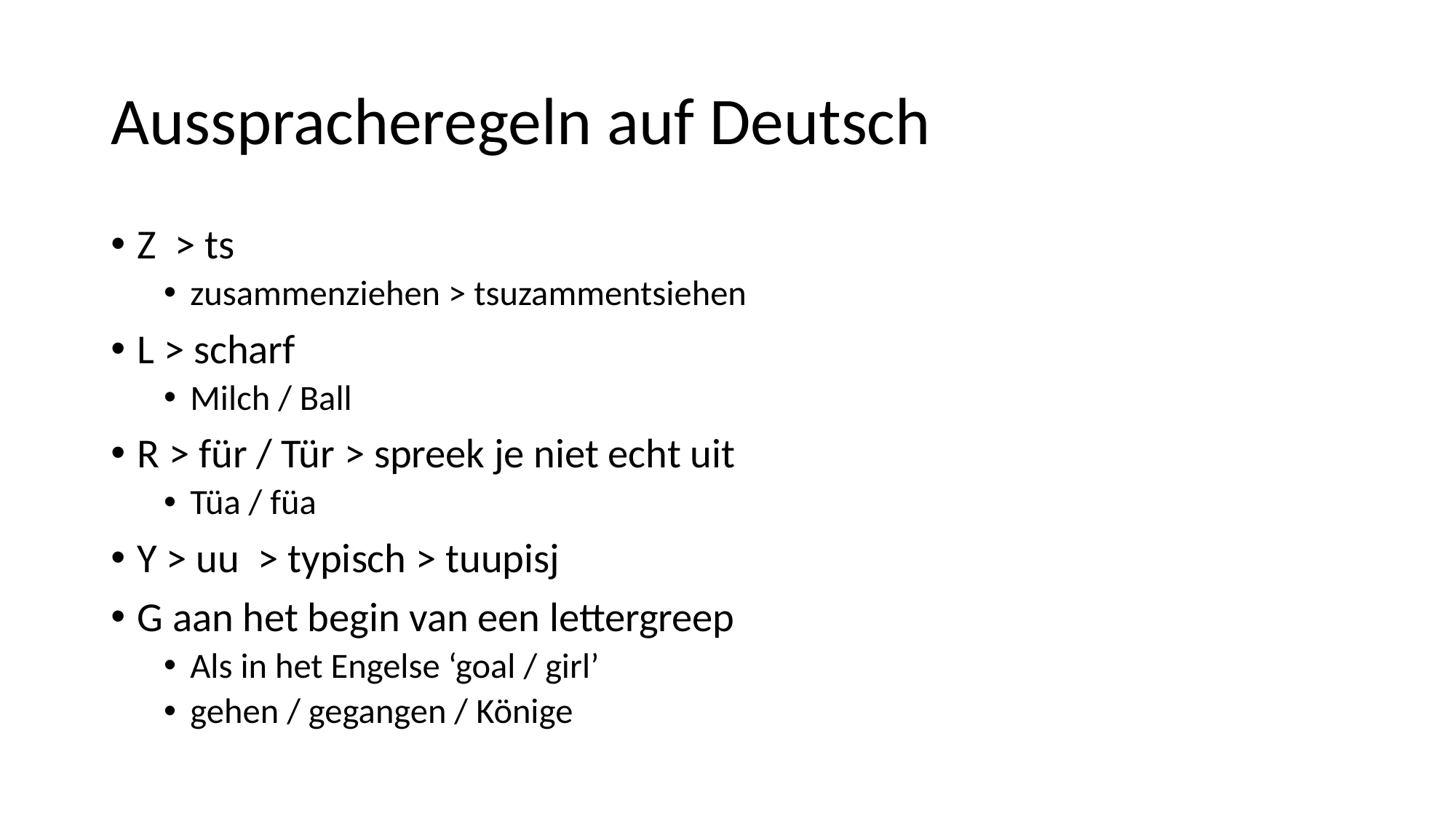

# Ausspracheregeln auf Deutsch
Z  > ts
zusammenziehen > tsuzammentsiehen
L > scharf
Milch / Ball
R > für / Tür > spreek je niet echt uit
Tüa / füa
Y > uu  > typisch > tuupisj
G aan het begin van een lettergreep
Als in het Engelse ‘goal / girl’
gehen / gegangen / Könige